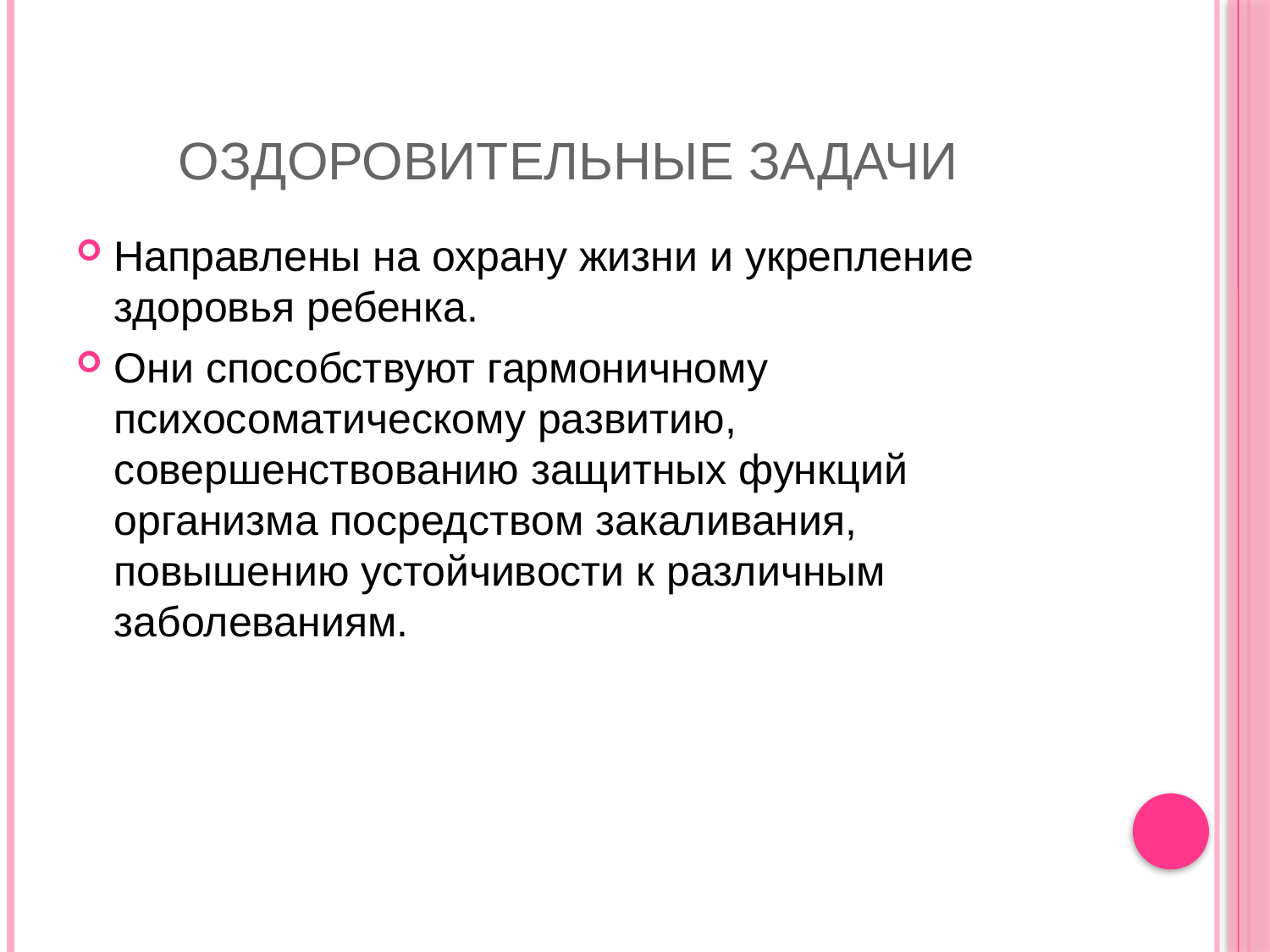

# Оздоровительные задачи
Направлены на охрану жизни и укрепление здоровья ребенка.
Они способствуют гармоничному психосоматическому развитию, совершенствованию защитных функций организма посредством закаливания, повышению устойчивости к различным заболеваниям.